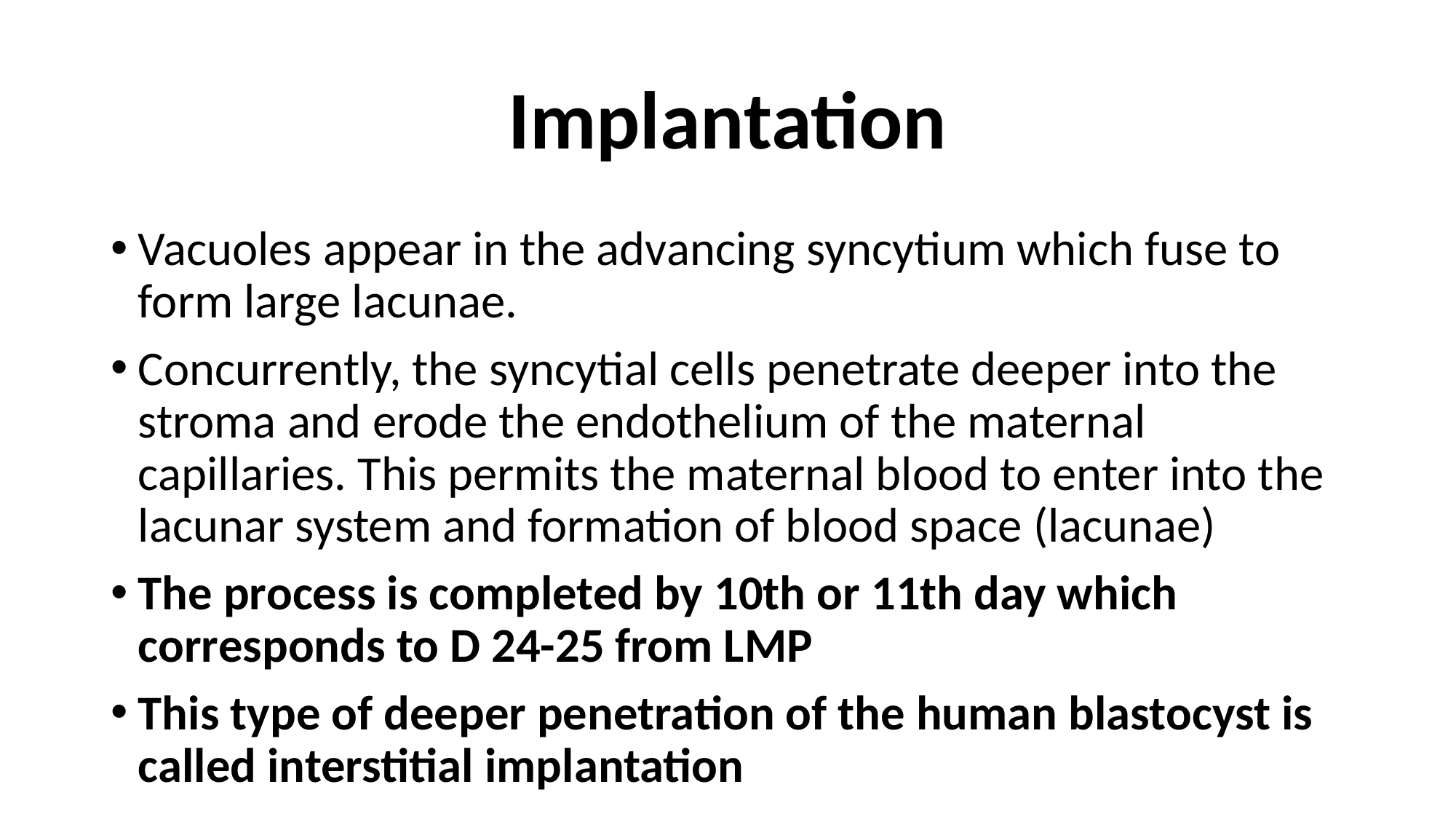

# Implantation
Vacuoles appear in the advancing syncytium which fuse to form large lacunae.
Concurrently, the syncytial cells penetrate deeper into the stroma and erode the endothelium of the maternal capillaries. This permits the maternal blood to enter into the lacunar system and formation of blood space (lacunae)
The process is completed by 10th or 11th day which corresponds to D 24-25 from LMP
This type of deeper penetration of the human blastocyst is called interstitial implantation